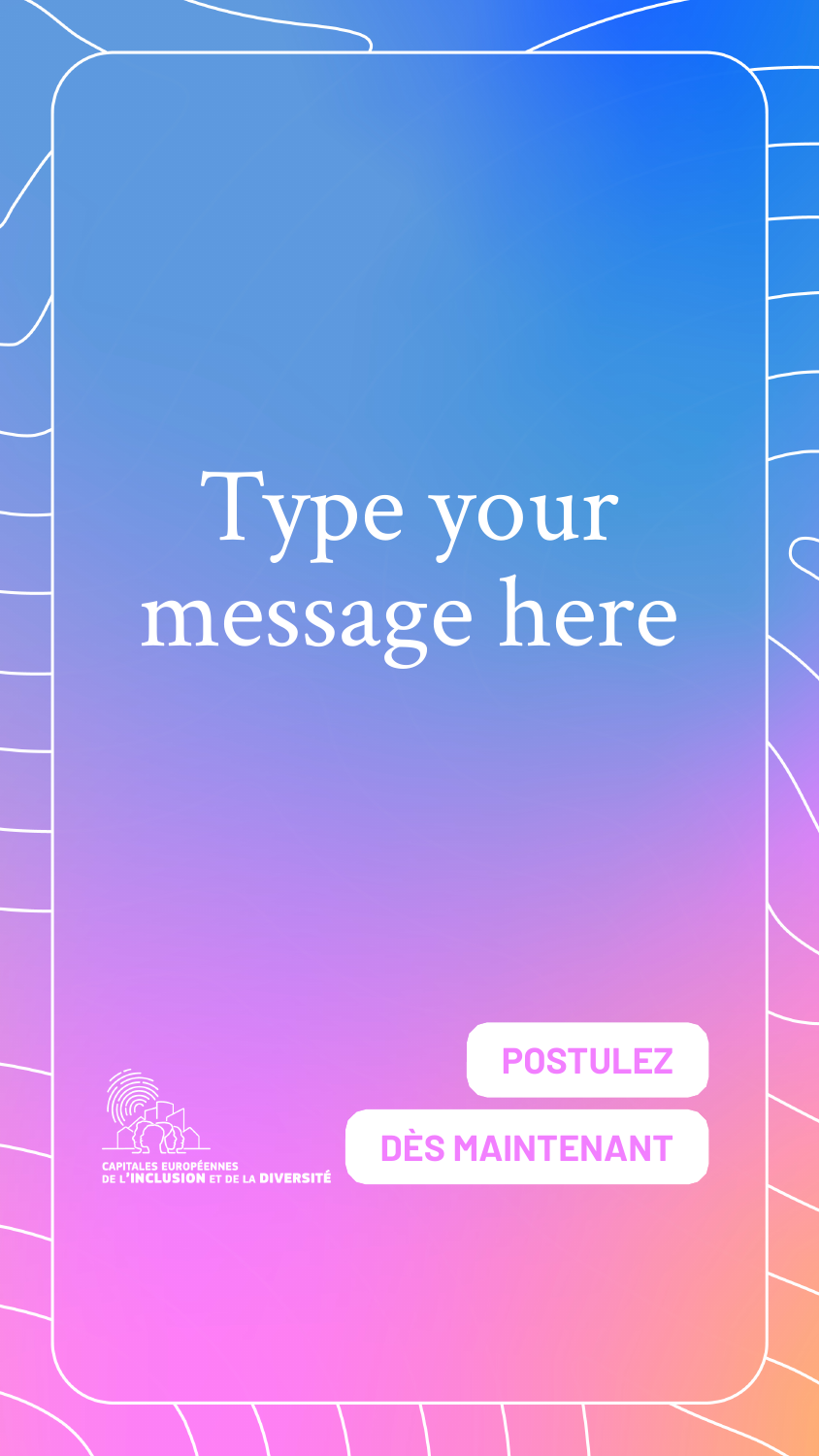

# Type your message here
POSTULEZ
DÈS MAINTENANT